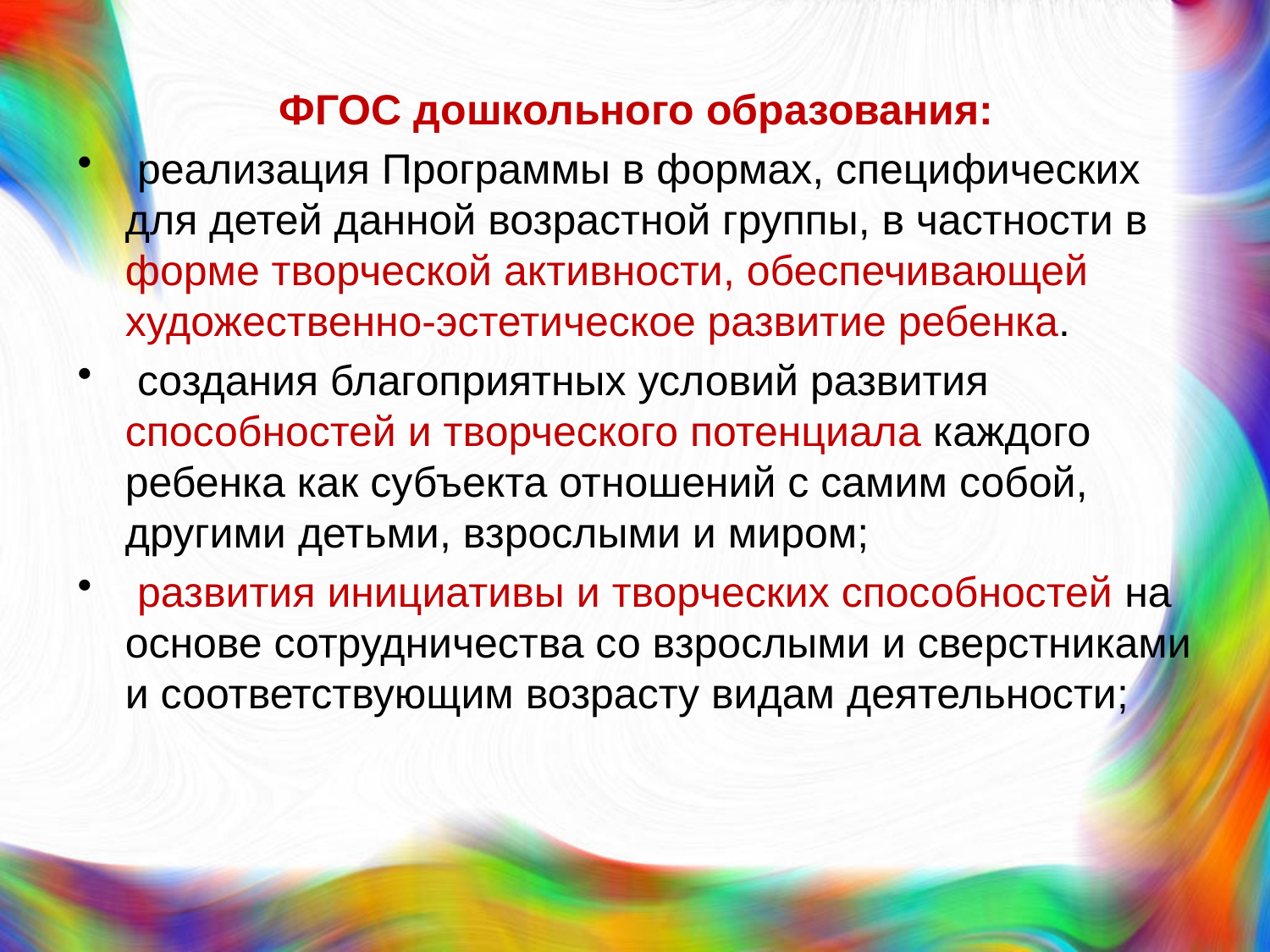

ФГОС дошкольного образования:
 реализация Программы в формах, специфических для детей данной возрастной группы, в частности в форме творческой активности, обеспечивающей художественно-эстетическое развитие ребенка.
 создания благоприятных условий развития способностей и творческого потенциала каждого ребенка как субъекта отношений с самим собой, другими детьми, взрослыми и миром;
 развития инициативы и творческих способностей на основе сотрудничества со взрослыми и сверстниками и соответствующим возрасту видам деятельности;